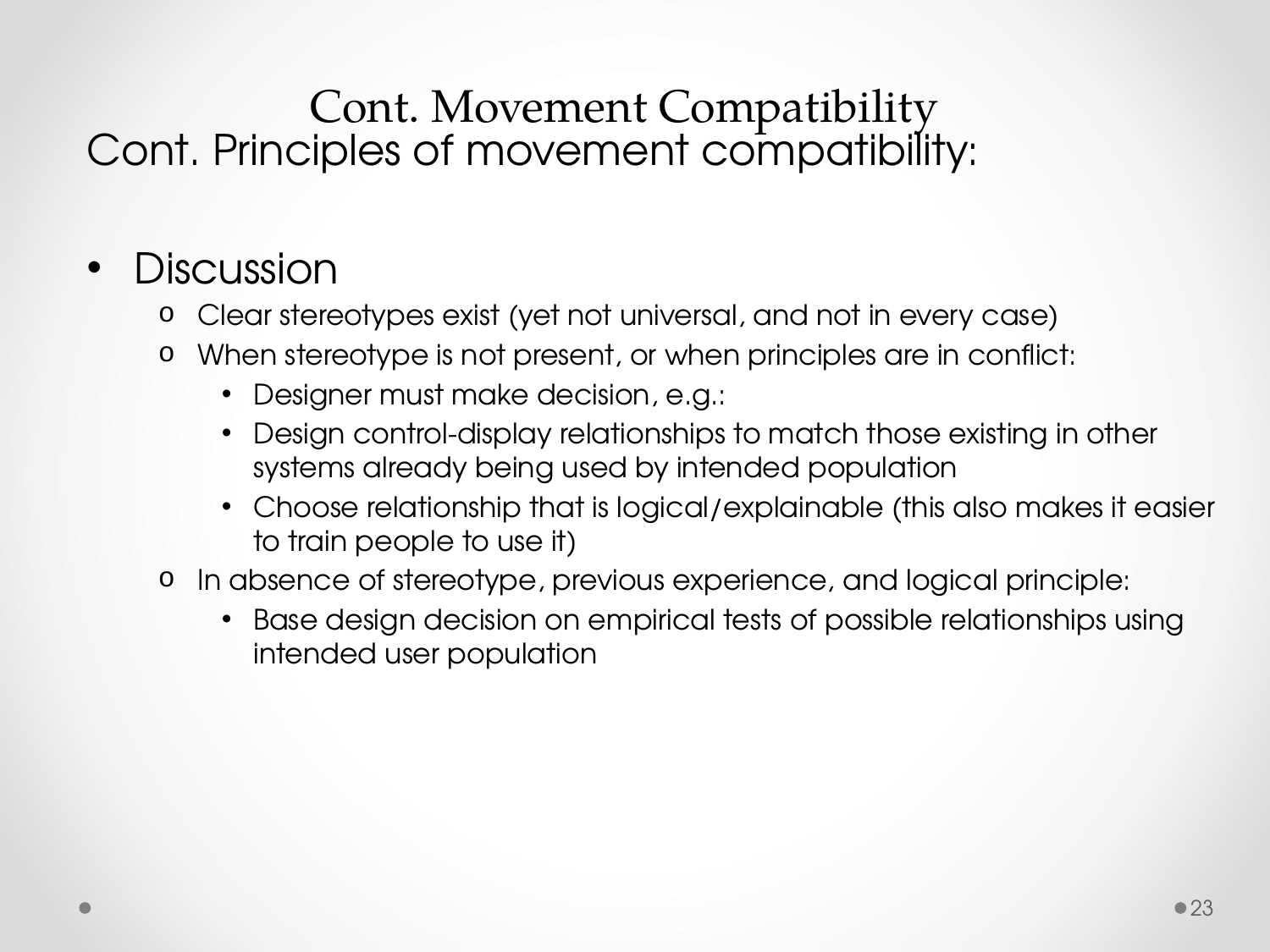

# Cont. Movement Compatibility

Cont. Principles of movement compatibility:

Discussion
Clear stereotypes exist (yet not universal, and not in every case)
When stereotype is not present, or when principles are in conflict:
Designer must make decision, e.g.:
Design control-display relationships to match those existing in other systems already being used by intended population
Choose relationship that is logical/explainable (this also makes it easier to train people to use it)
In absence of stereotype, previous experience, and logical principle:
Base design decision on empirical tests of possible relationships using intended user population
23